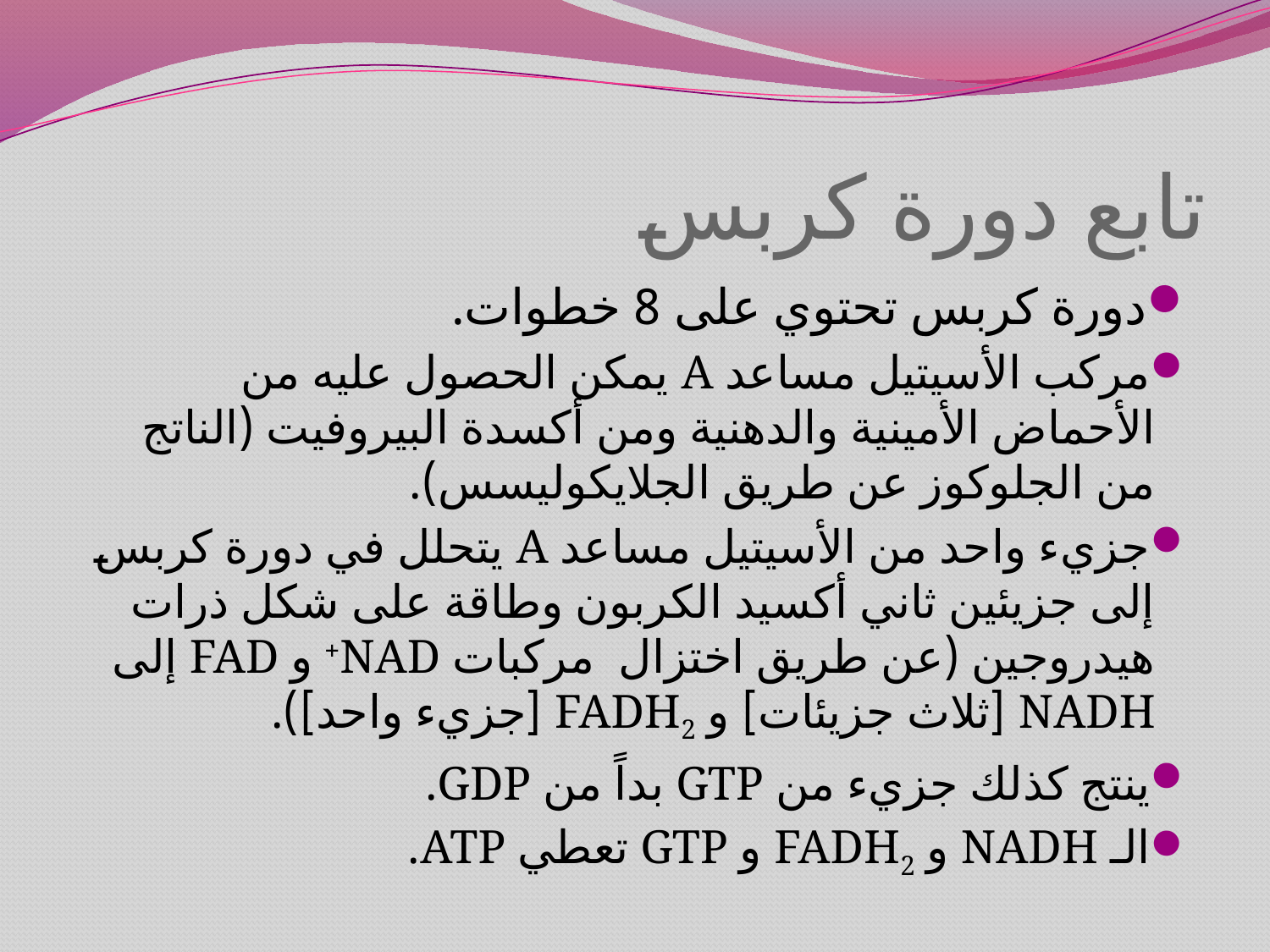

# تابع دورة كربس
دورة كربس تحتوي على 8 خطوات.
مركب الأسيتيل مساعد A يمكن الحصول عليه من الأحماض الأمينية والدهنية ومن أكسدة البيروفيت (الناتج من الجلوكوز عن طريق الجلايكوليسس).
جزيء واحد من الأسيتيل مساعد A يتحلل في دورة كربس إلى جزيئين ثاني أكسيد الكربون وطاقة على شكل ذرات هيدروجين (عن طريق اختزال  مركبات NAD+ و FAD إلى NADH [ثلاث جزيئات] و FADH2 [جزيء واحد]).
ينتج كذلك جزيء من GTP بداً من GDP.
الـ NADH و FADH2 و GTP تعطي ATP.